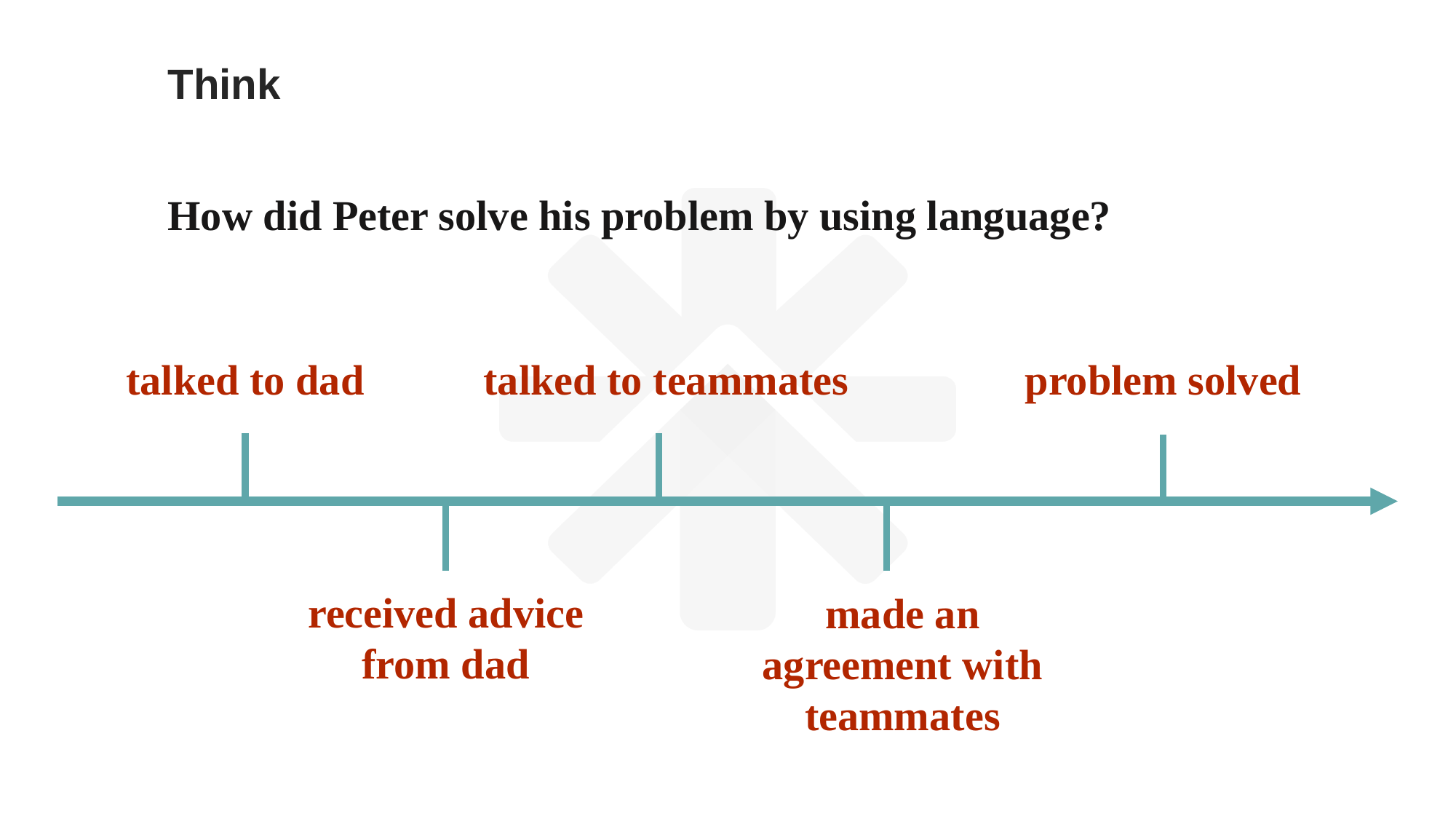

Think
How did Peter solve his problem by using language?
talked to dad
talked to teammates
problem solved
received advice from dad
made an agreement with teammates